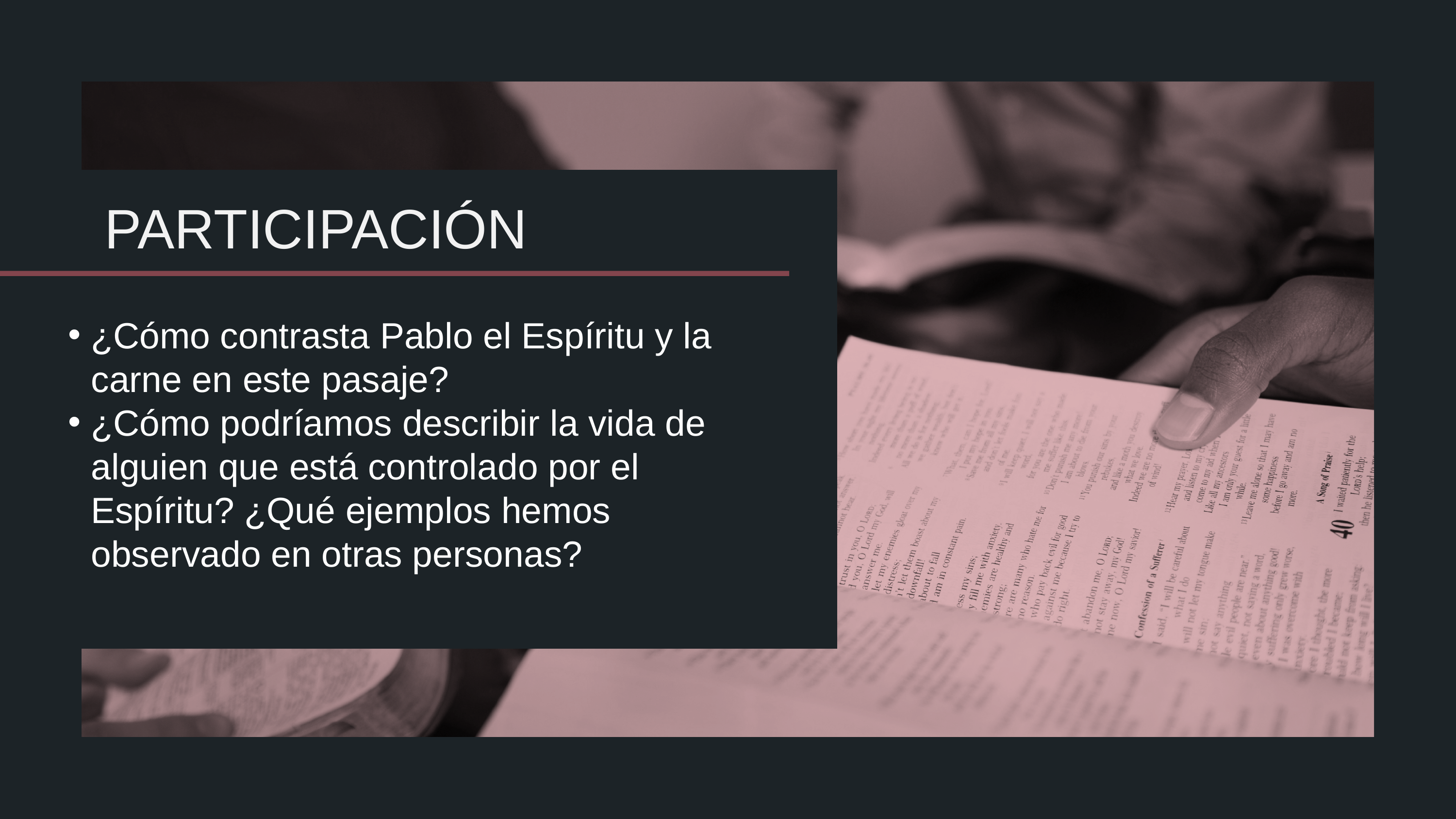

¿Cómo contrasta Pablo el Espíritu y la carne en este pasaje?
¿Cómo podríamos describir la vida de alguien que está controlado por el Espíritu? ¿Qué ejemplos hemos observado en otras personas?